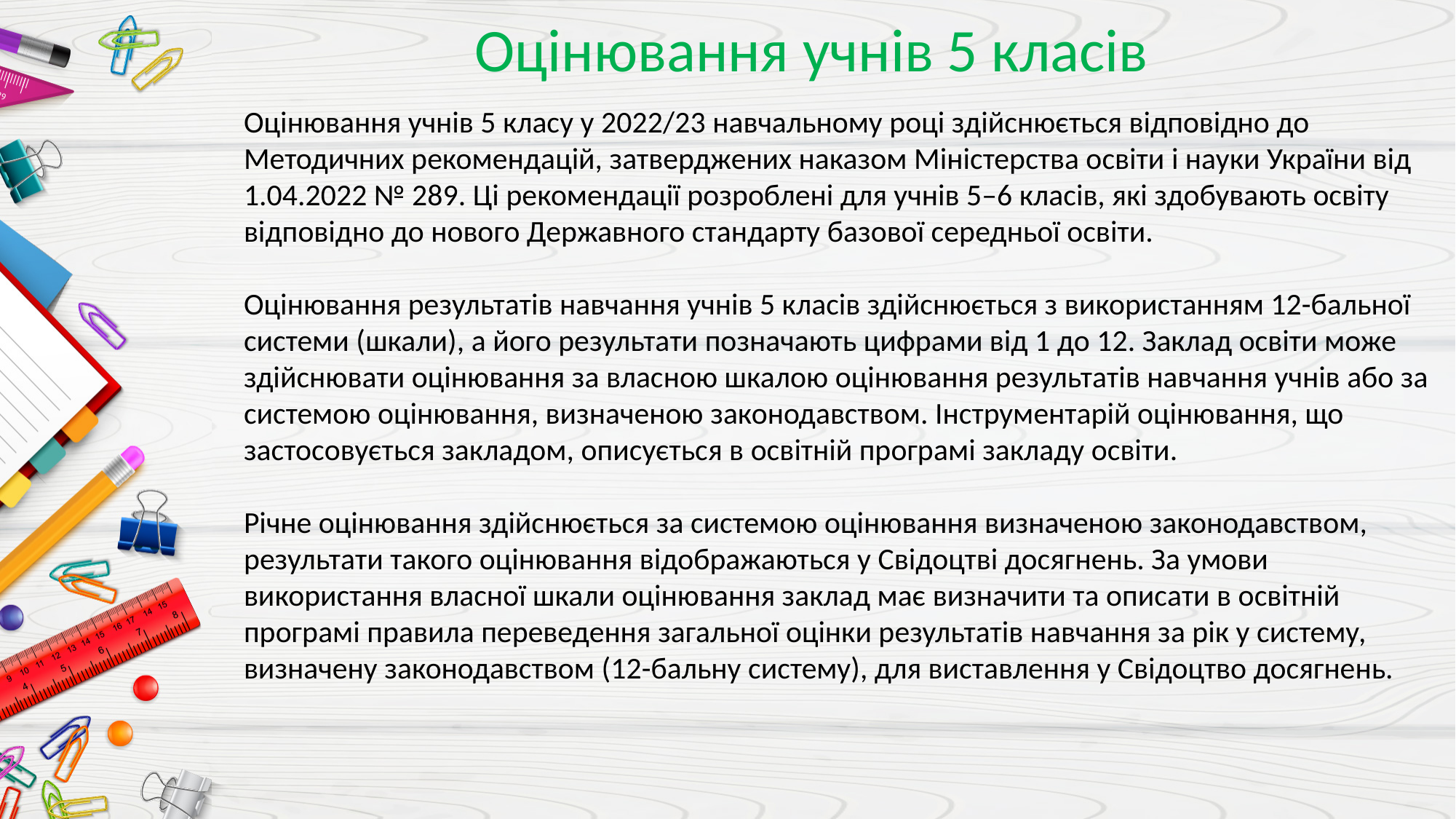

Оцінювання учнів 5 класів
Оцінювання учнів 5 класу у 2022/23 навчальному році здійснюється відповідно до Методичних рекомендацій, затверджених наказом Міністерства освіти і науки України від 1.04.2022 № 289. Ці рекомендації розроблені для учнів 5–6 класів, які здобувають освіту відповідно до нового Державного стандарту базової середньої освіти.

Оцінювання результатів навчання учнів 5 класів здійснюється з використанням 12-бальної системи (шкали), а його результати позначають цифрами від 1 до 12. Заклад освіти може здійснювати оцінювання за власною шкалою оцінювання результатів навчання учнів або за системою оцінювання, визначеною законодавством. Інструментарій оцінювання, що застосовується закладом, описується в освітній програмі закладу освіти.

Річне оцінювання здійснюється за системою оцінювання визначеною законодавством, результати такого оцінювання відображаються у Свідоцтві досягнень. За умови використання власної шкали оцінювання заклад має визначити та описати в освітній програмі правила переведення загальної оцінки результатів навчання за рік у систему, визначену законодавством (12-бальну систему), для виставлення у Свідоцтво досягнень.